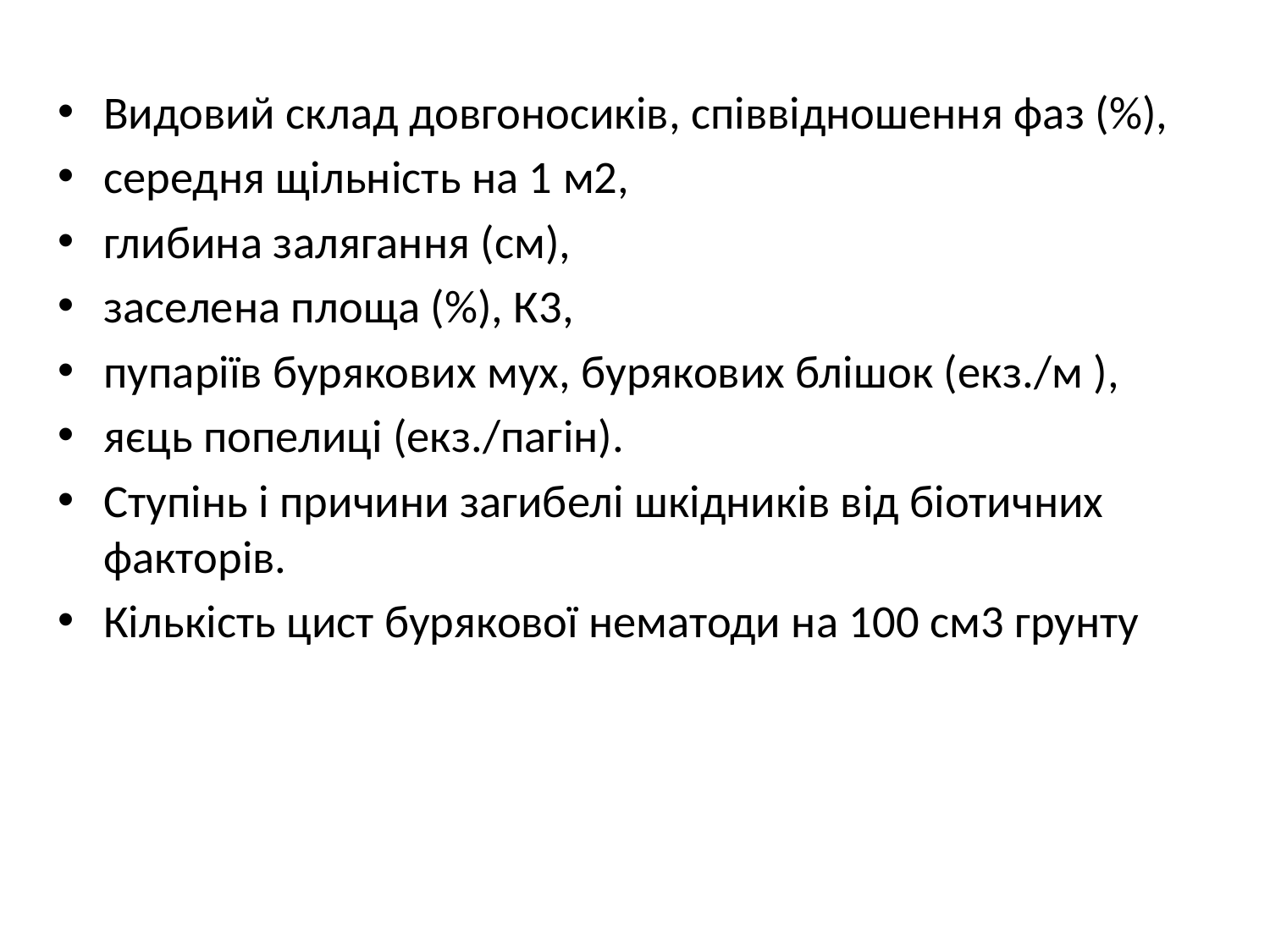

Видовий склад довгоносиків, співвідношення фаз (%),
середня щільність на 1 м2,
глибина залягання (см),
заселена площа (%), К3,
пупаріїв бурякових мух, бурякових блішок (екз./м ),
яєць попелиці (екз./пагін).
Ступінь і причини загибелі шкідників від біотичних факторів.
Кількість цист бурякової нематоди на 100 см3 грунту